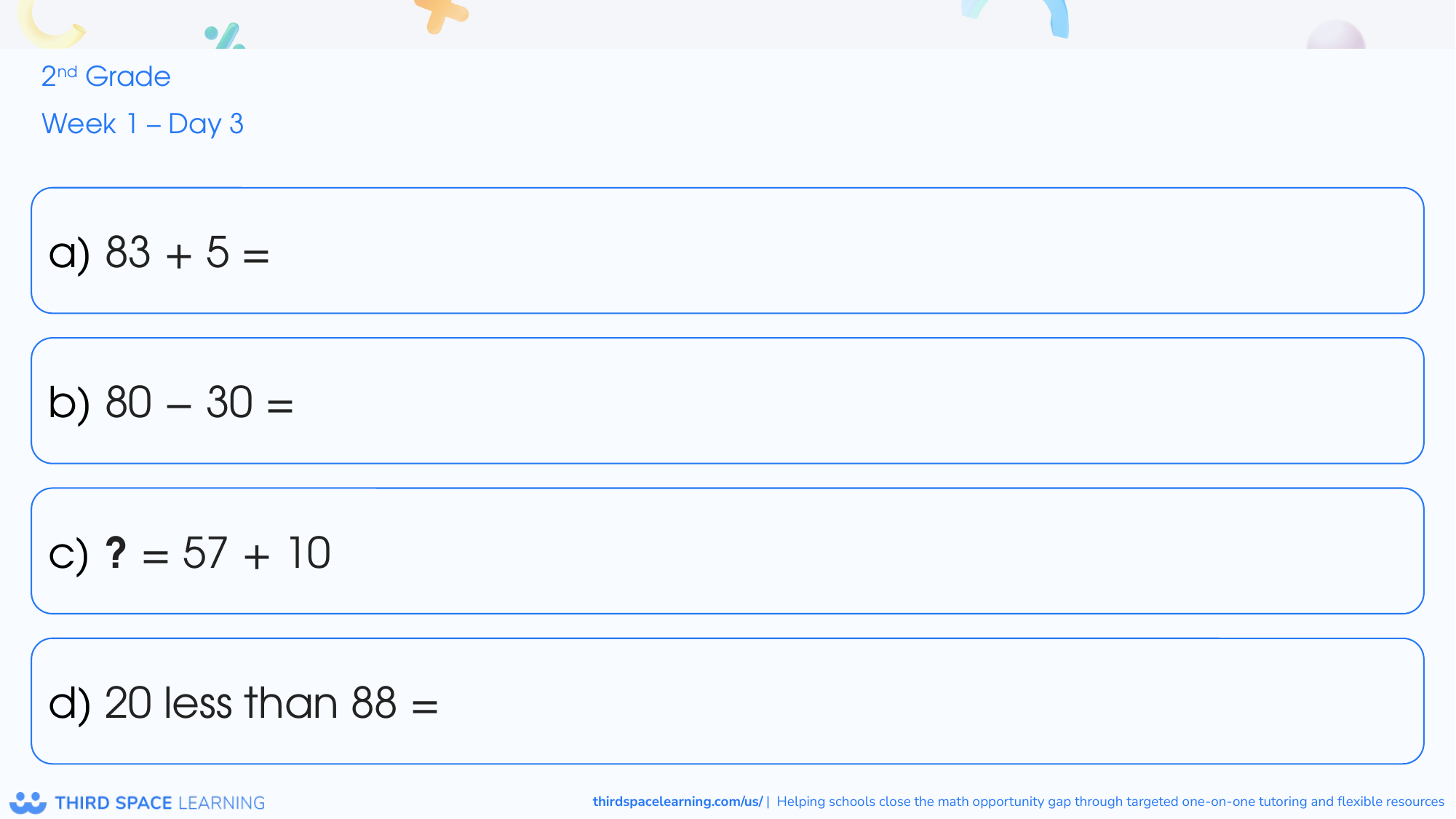

2nd Grade
Week 1 – Day 3
83 + 5 =
80 − 30 =
? = 57 + 10
20 less than 88 =